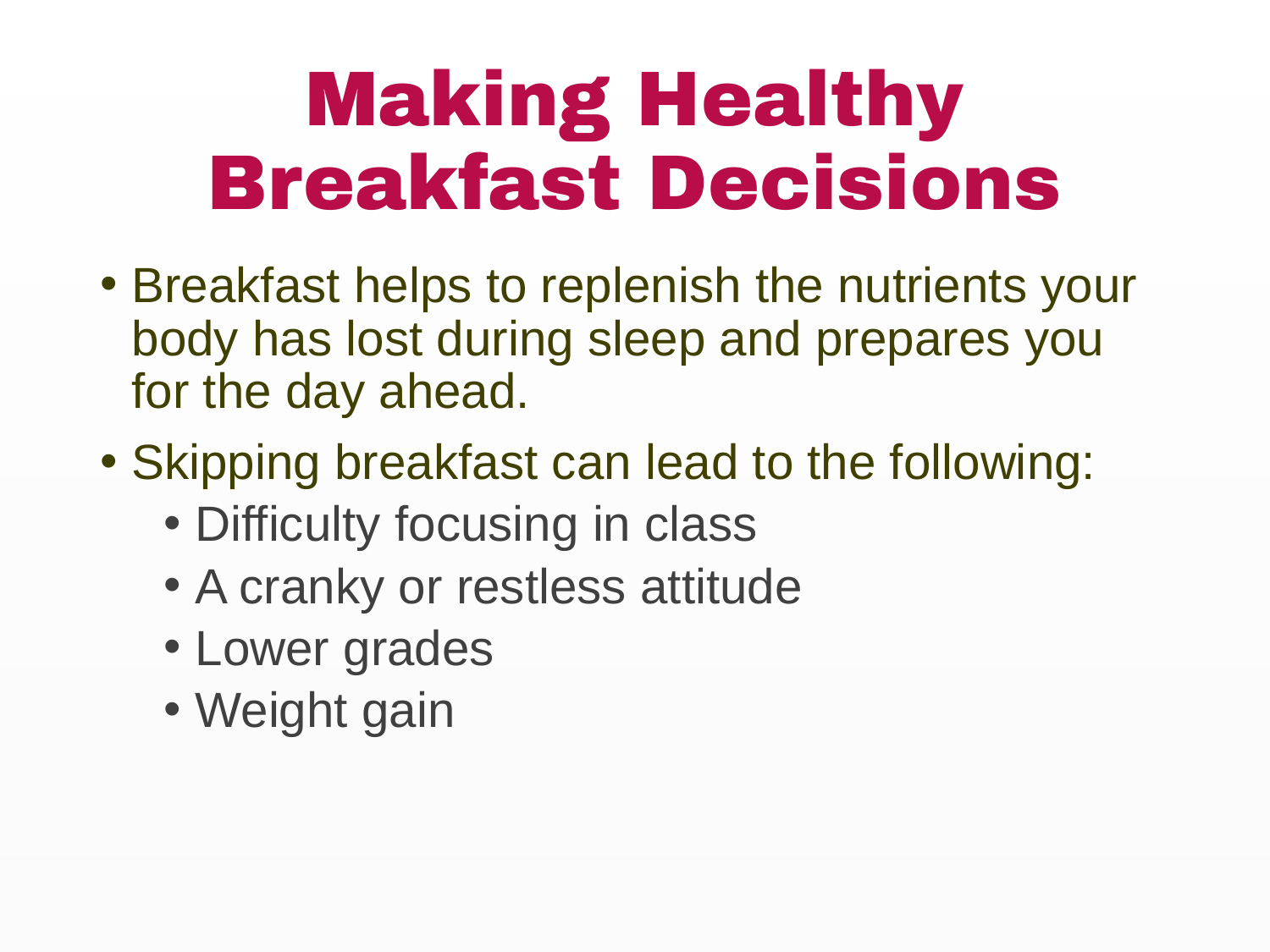

# Making Healthy Breakfast Decisions
Breakfast helps to replenish the nutrients your body has lost during sleep and prepares you for the day ahead.
Skipping breakfast can lead to the following:
Difficulty focusing in class
A cranky or restless attitude
Lower grades
Weight gain